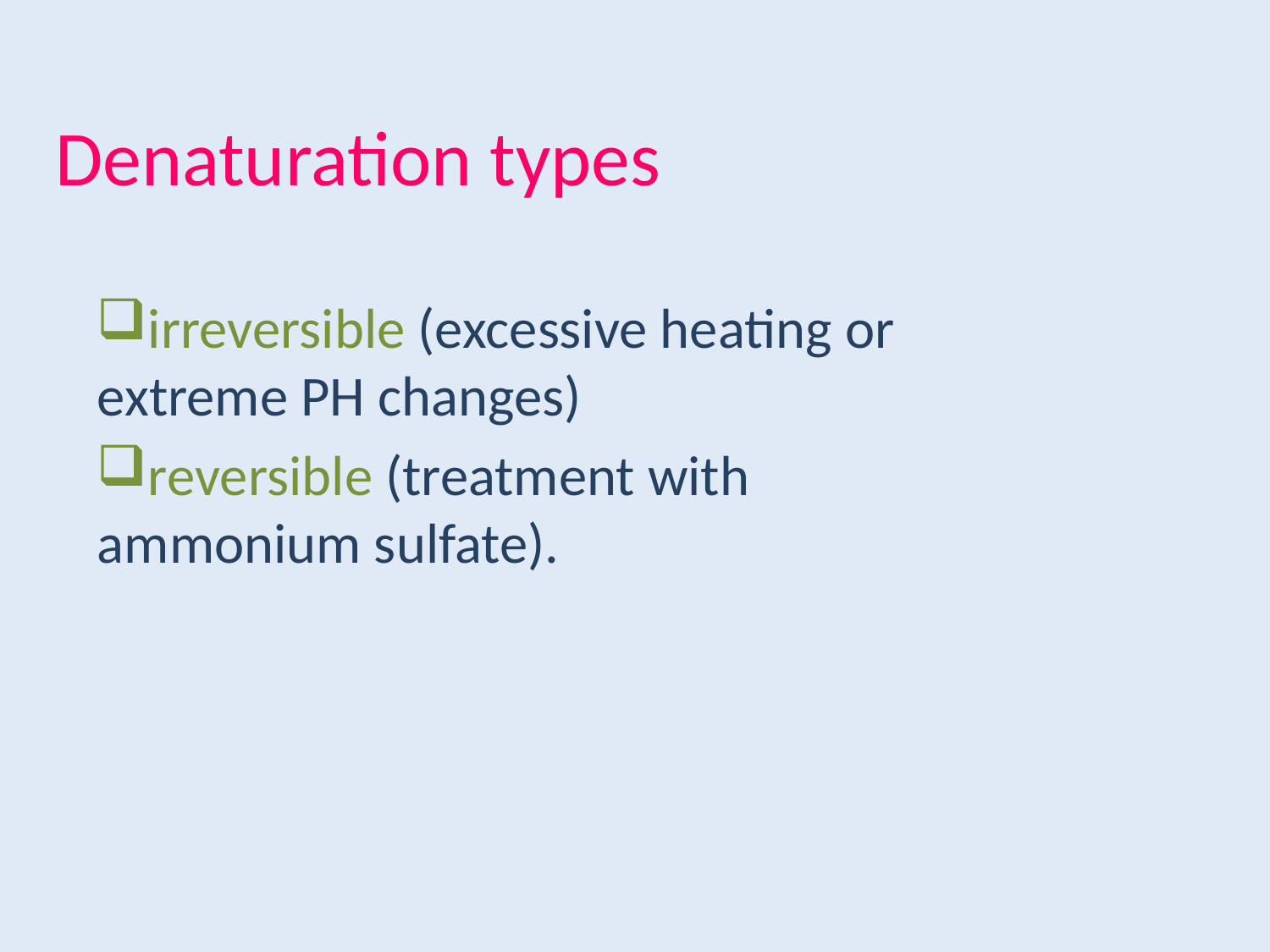

# Denaturation types
irreversible (excessive heating or extreme PH changes)
reversible (treatment with ammonium sulfate).